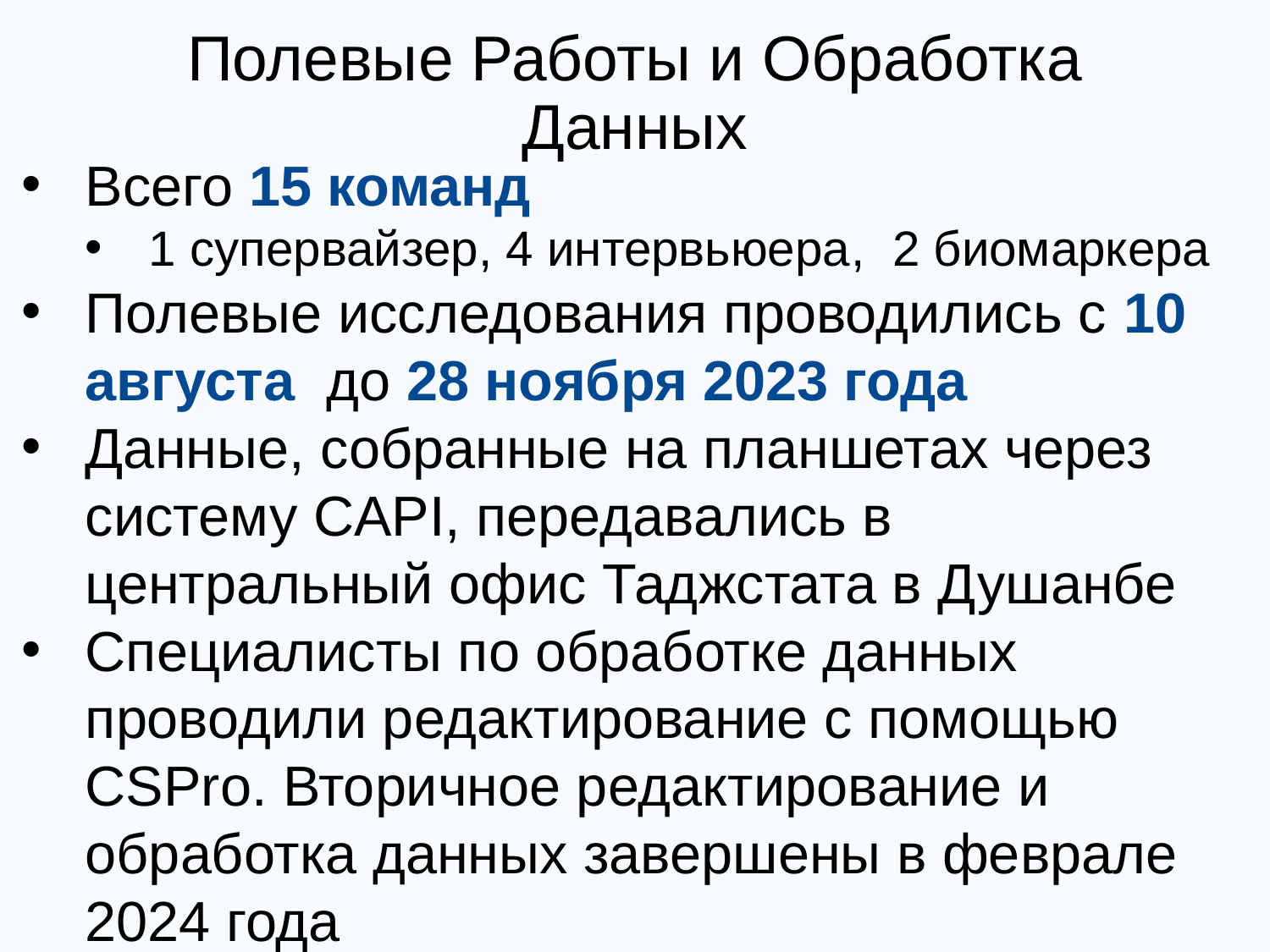

# Полевые Работы и Обработка Данных
Всего 15 команд
1 супервайзер, 4 интервьюера,  2 биомаркера
Полевые исследования проводились с 10 августа  до 28 ноября 2023 года
Данные, собранные на планшетах через систему CAPI, передавались в центральный офис Таджстата в Душанбе
Специалисты по обработке данных проводили редактирование с помощью CSPro. Вторичное редактирование и обработка данных завершены в феврале 2024 года